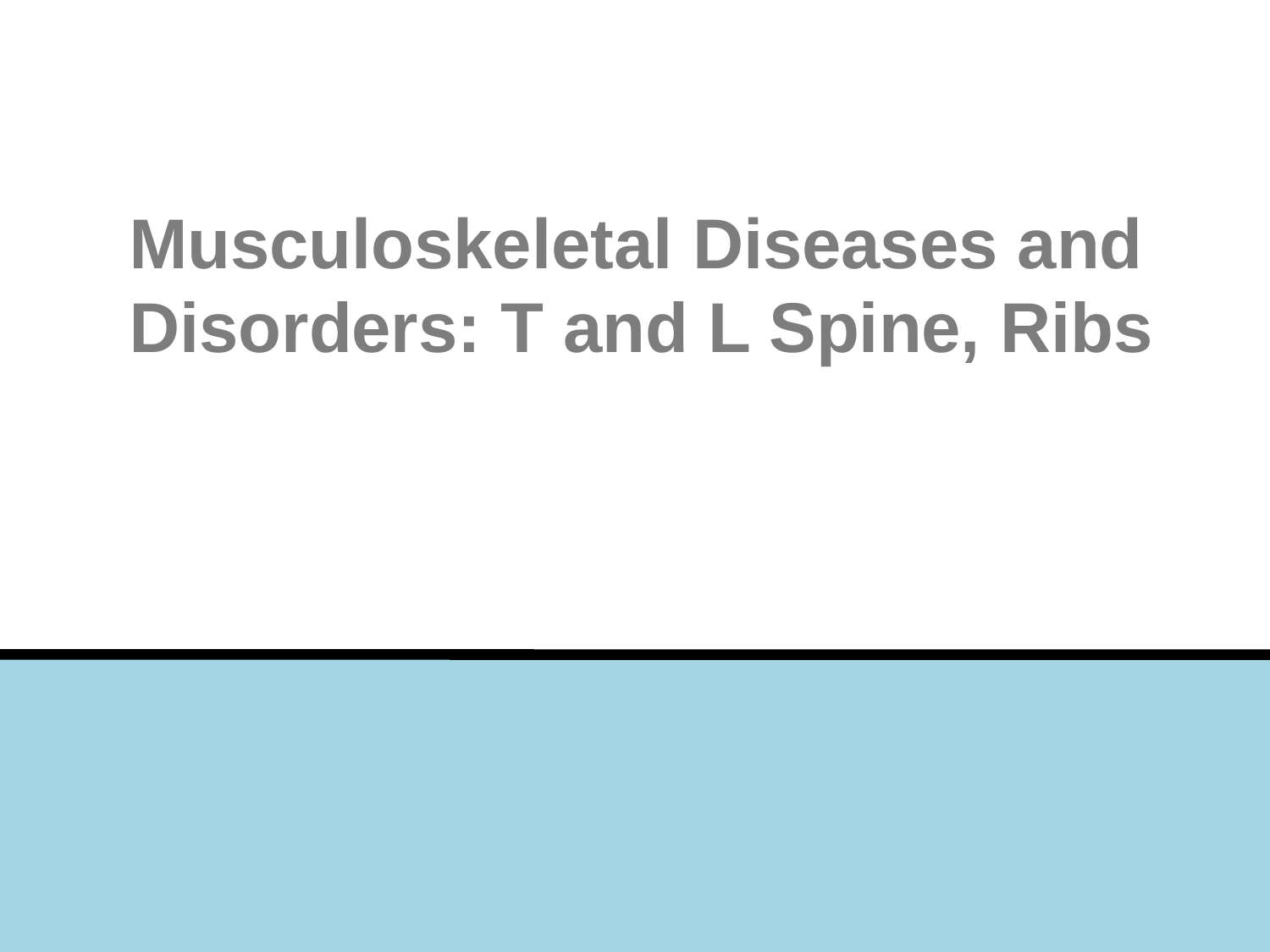

# Musculoskeletal Diseases and Disorders: T and L Spine, Ribs